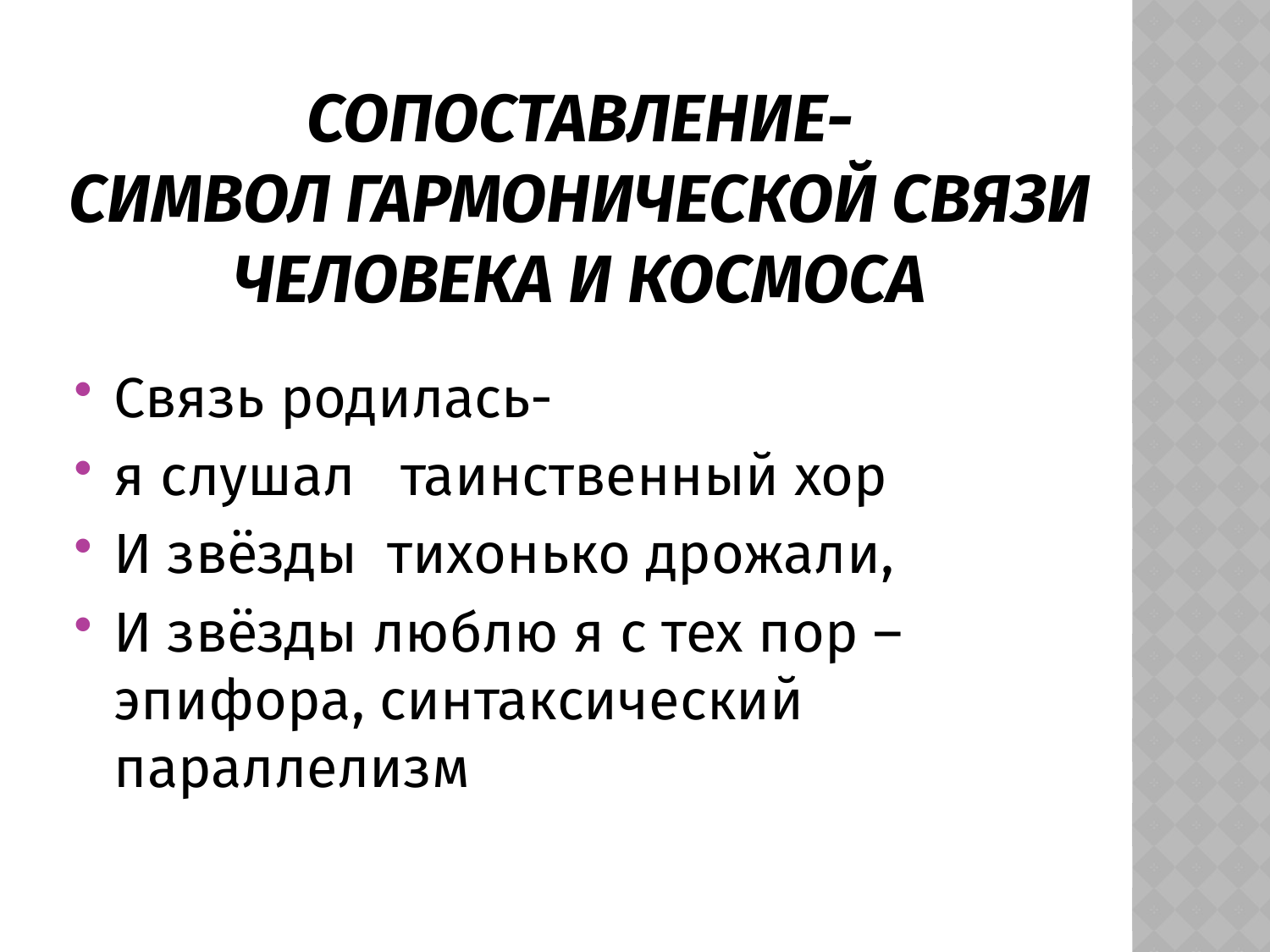

# Сопоставление- символ гармонической связи человека и космоса

Связь родилась-
я слушал   таинственный хор
И звёзды  тихонько дрожали,
И звёзды люблю я с тех пор – эпифора, синтаксический параллелизм